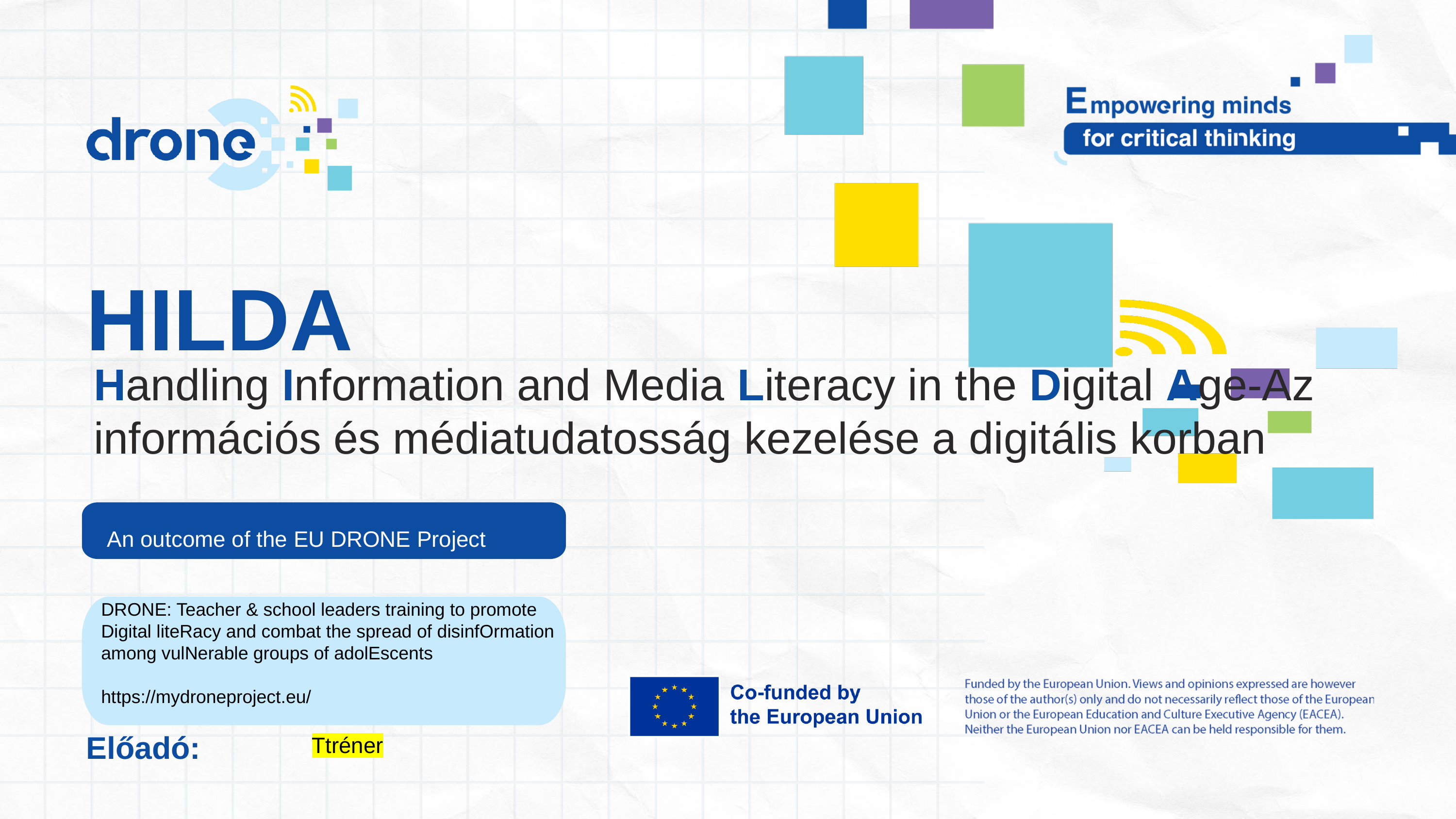

HILDA
Handling Information and Media Literacy in the Digital Age-Az információs és médiatudatosság kezelése a digitális korban

An outcome of the EU DRONE Project

DRONE: Teacher & school leaders training to promote Digital liteRacy and combat the spread of disinfOrmation among vulNerable groups of adolEscents
https://mydroneproject.eu/

Előadó:
Ttréner